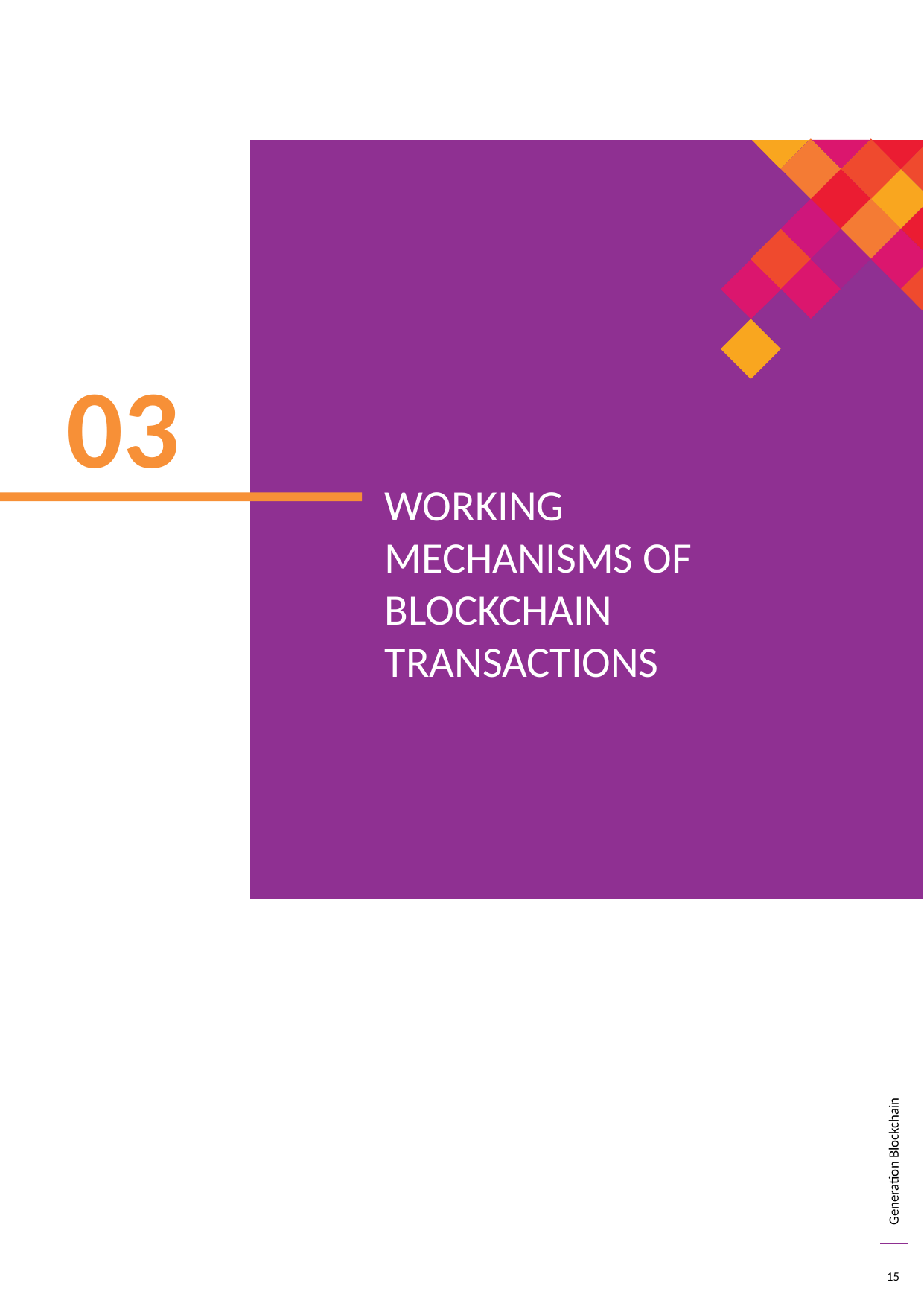

03
WORKING MECHANISMS OF BLOCKCHAIN TRANSACTIONS
15